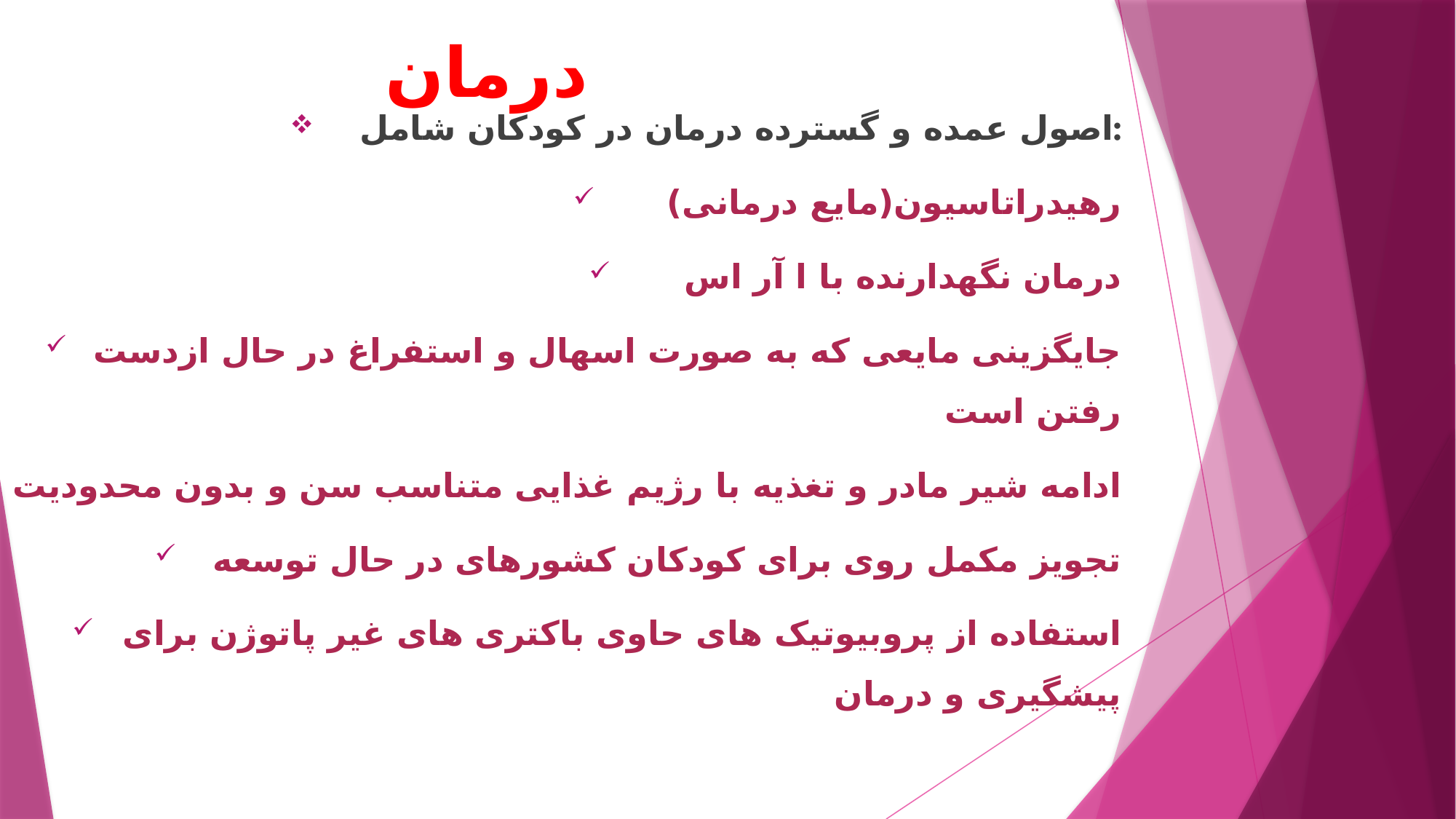

# درمان
اصول عمده و گسترده درمان در کودکان شامل:
رهیدراتاسیون(مایع درمانی)
درمان نگهدارنده با ا آر اس
جایگزینی مایعی که به صورت اسهال و استفراغ در حال ازدست رفتن است
ادامه شیر مادر و تغذیه با رژیم غذایی متناسب سن و بدون محدودیت
تجویز مکمل روی برای کودکان کشورهای در حال توسعه
استفاده از پروبیوتیک های حاوی باکتری های غیر پاتوژن برای پیشگیری و درمان